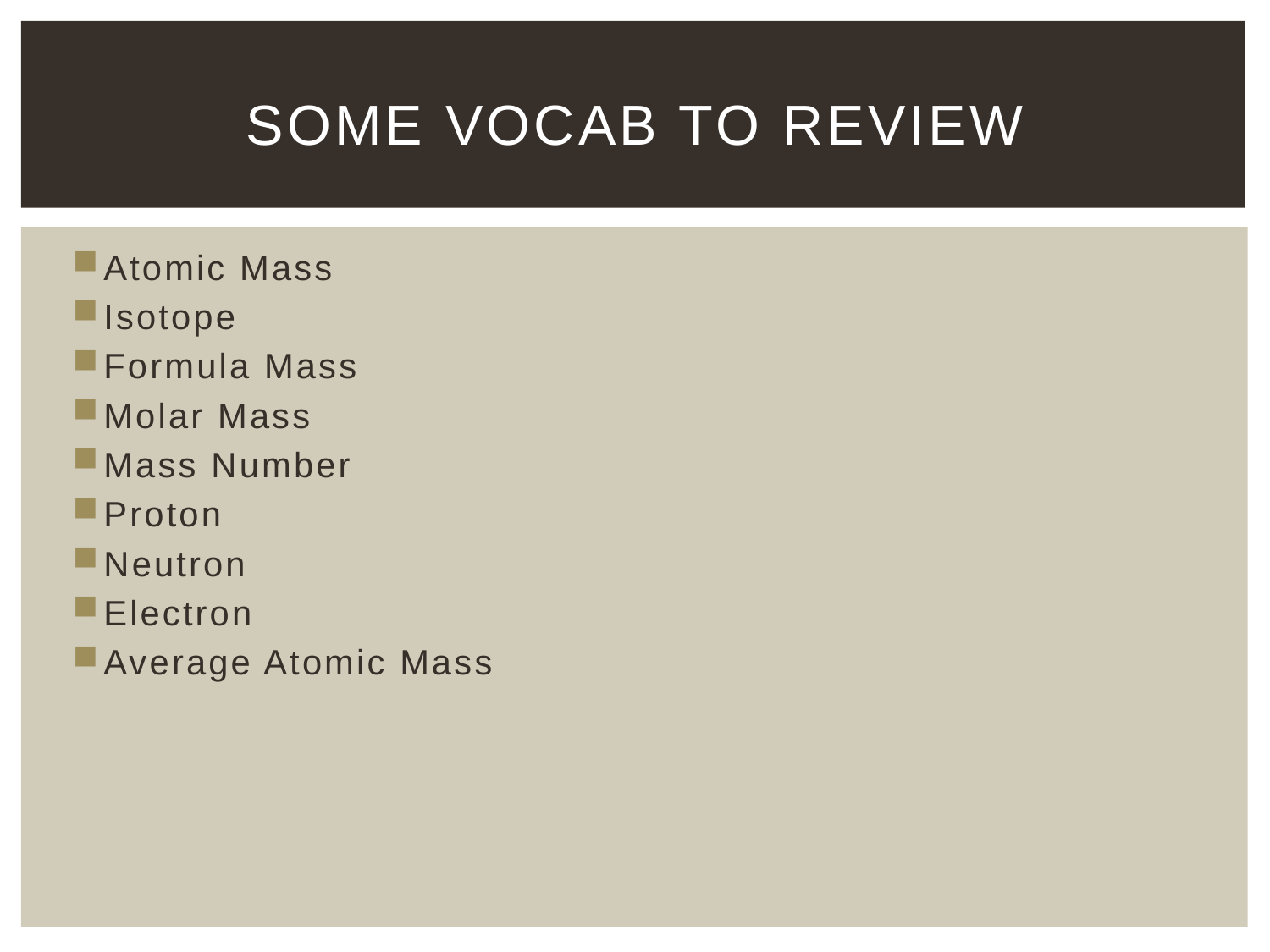

# Some vocab to review
Atomic Mass
Isotope
Formula Mass
Molar Mass
Mass Number
Proton
Neutron
Electron
Average Atomic Mass